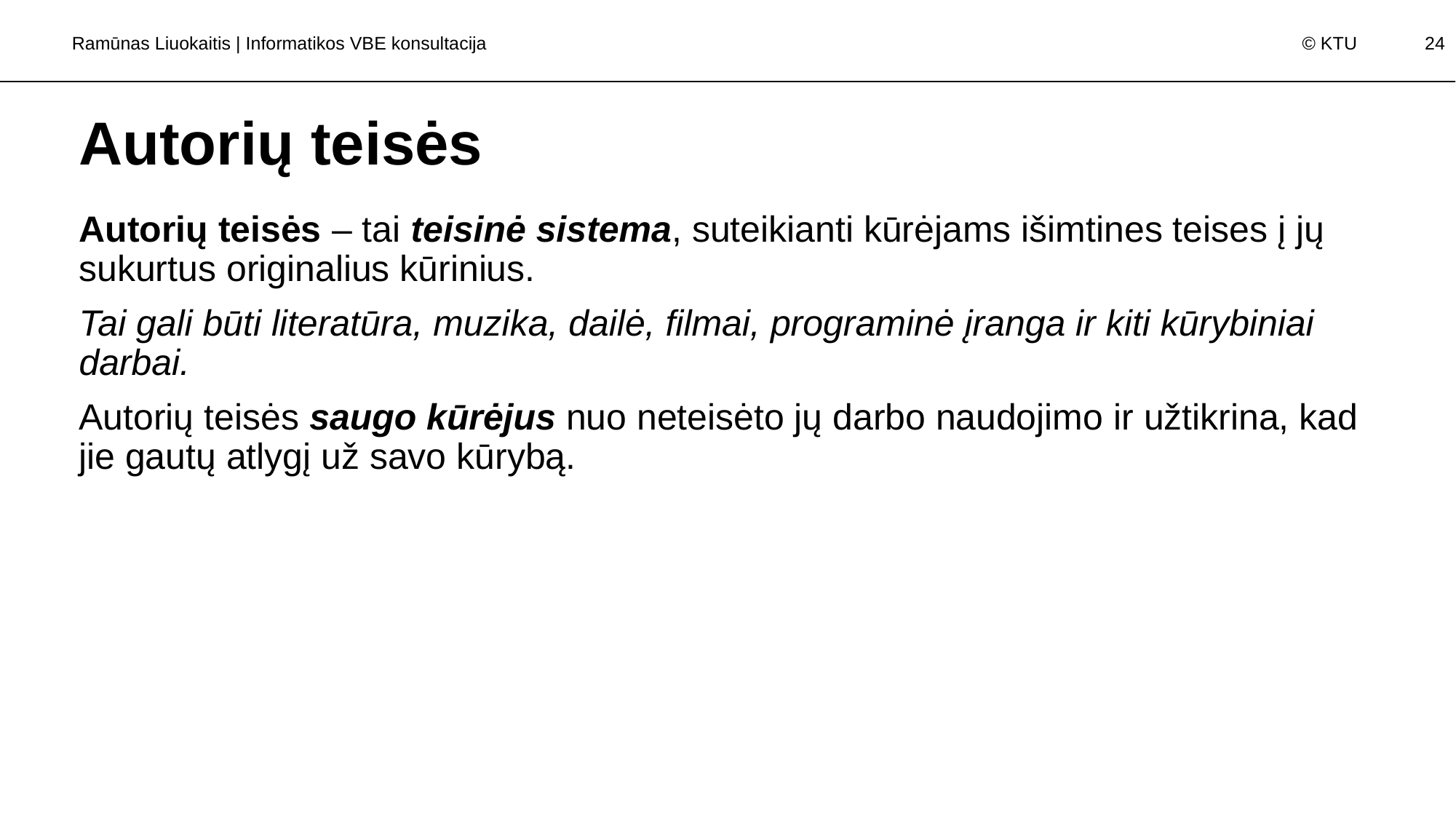

Ramūnas Liuokaitis | Informatikos VBE konsultacija
# Autorių teisės
Autorių teisės – tai teisinė sistema, suteikianti kūrėjams išimtines teises į jų sukurtus originalius kūrinius.
Tai gali būti literatūra, muzika, dailė, filmai, programinė įranga ir kiti kūrybiniai darbai.
Autorių teisės saugo kūrėjus nuo neteisėto jų darbo naudojimo ir užtikrina, kad jie gautų atlygį už savo kūrybą.